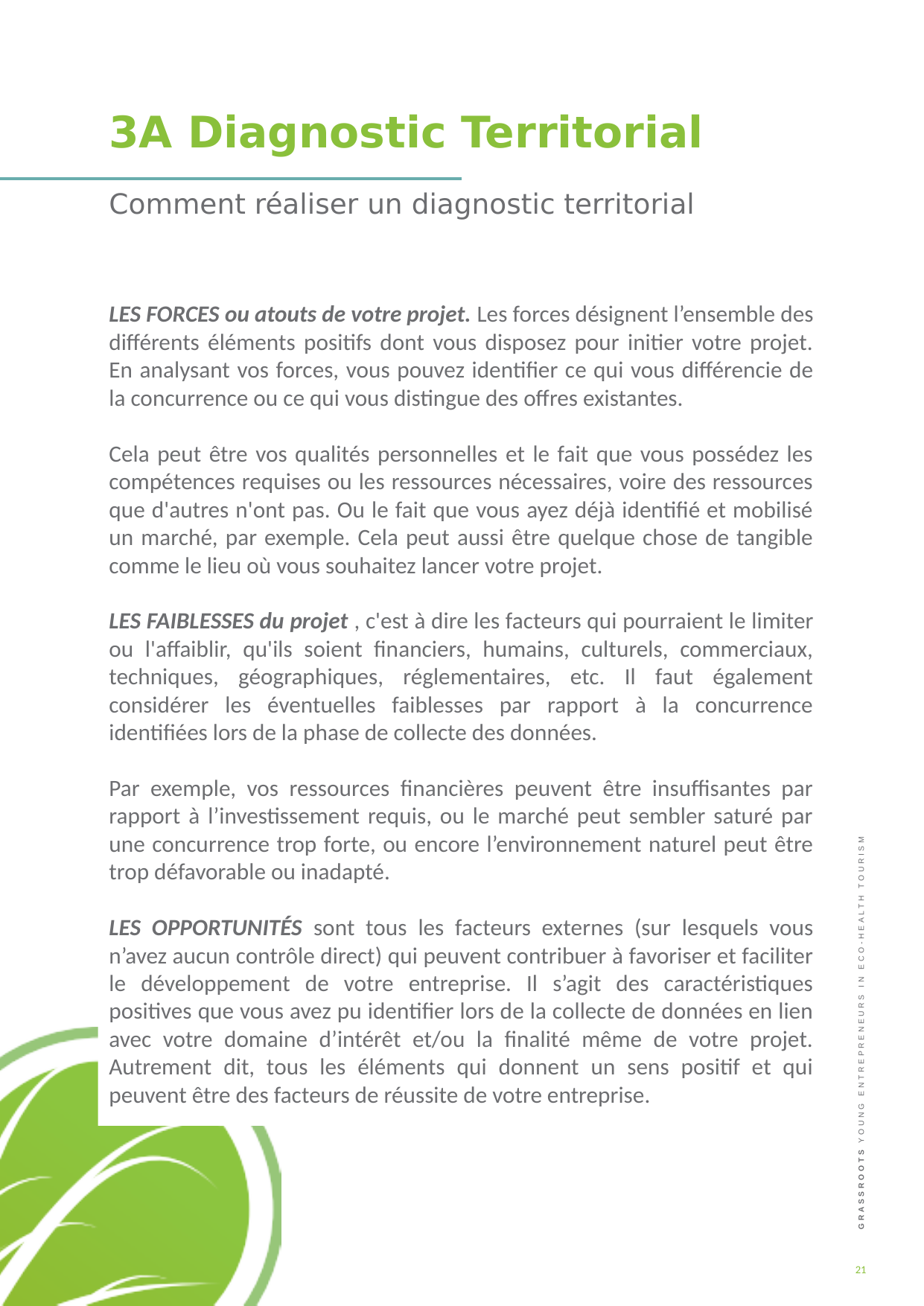

3A Diagnostic Territorial
Comment réaliser un diagnostic territorial
LES FORCES ou atouts de votre projet. Les forces désignent l’ensemble des différents éléments positifs dont vous disposez pour initier votre projet. En analysant vos forces, vous pouvez identifier ce qui vous différencie de la concurrence ou ce qui vous distingue des offres existantes.

Cela peut être vos qualités personnelles et le fait que vous possédez les compétences requises ou les ressources nécessaires, voire des ressources que d'autres n'ont pas. Ou le fait que vous ayez déjà identifié et mobilisé un marché, par exemple. Cela peut aussi être quelque chose de tangible comme le lieu où vous souhaitez lancer votre projet.

LES FAIBLESSES du projet , c'est à dire les facteurs qui pourraient le limiter ou l'affaiblir, qu'ils soient financiers, humains, culturels, commerciaux, techniques, géographiques, réglementaires, etc. Il faut également considérer les éventuelles faiblesses par rapport à la concurrence identifiées lors de la phase de collecte des données.

Par exemple, vos ressources financières peuvent être insuffisantes par rapport à l’investissement requis, ou le marché peut sembler saturé par une concurrence trop forte, ou encore l’environnement naturel peut être trop défavorable ou inadapté.

LES OPPORTUNITÉS sont tous les facteurs externes (sur lesquels vous n’avez aucun contrôle direct) qui peuvent contribuer à favoriser et faciliter le développement de votre entreprise. Il s’agit des caractéristiques positives que vous avez pu identifier lors de la collecte de données en lien avec votre domaine d’intérêt et/ou la finalité même de votre projet. Autrement dit, tous les éléments qui donnent un sens positif et qui peuvent être des facteurs de réussite de votre entreprise.

21